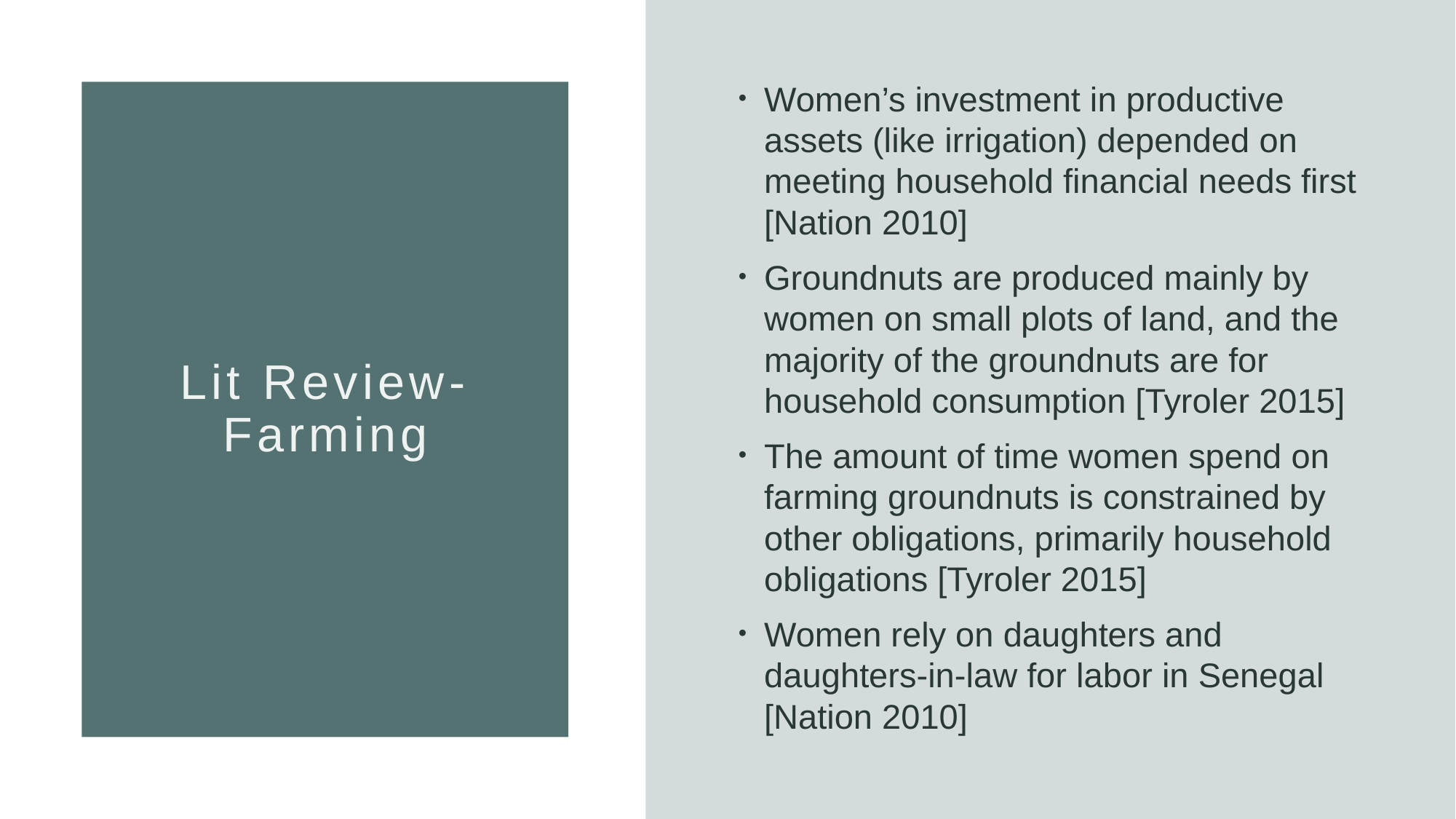

Women’s investment in productive assets (like irrigation) depended on meeting household financial needs first [Nation 2010]
Groundnuts are produced mainly by women on small plots of land, and the majority of the groundnuts are for household consumption [Tyroler 2015]
The amount of time women spend on farming groundnuts is constrained by other obligations, primarily household obligations [Tyroler 2015]
Women rely on daughters and daughters-in-law for labor in Senegal [Nation 2010]

# Lit Review- Farming